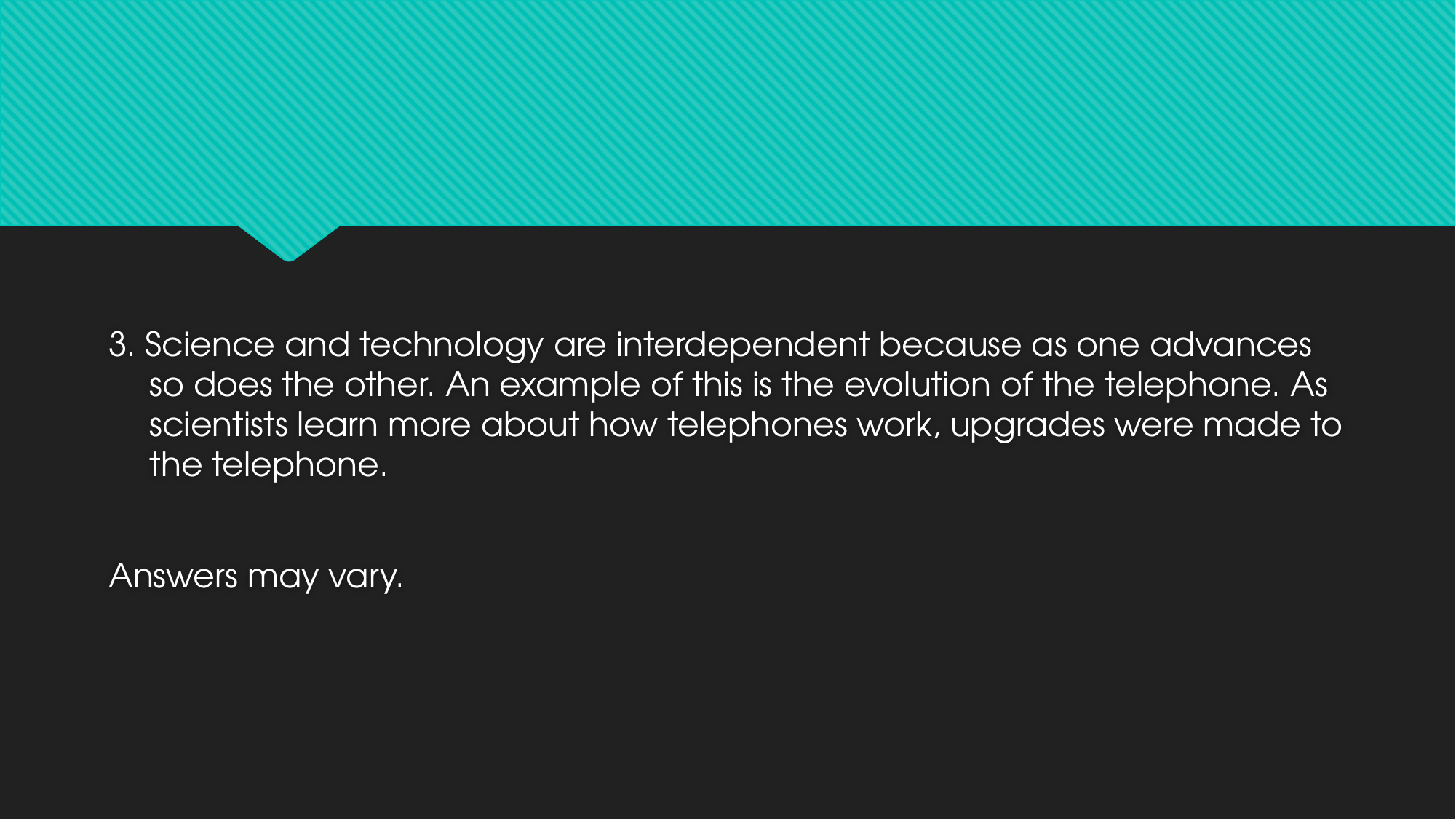

#
3. Science and technology are interdependent because as one advances so does the other. An example of this is the evolution of the telephone. As scientists learn more about how telephones work, upgrades were made to the telephone.

Answers may vary.